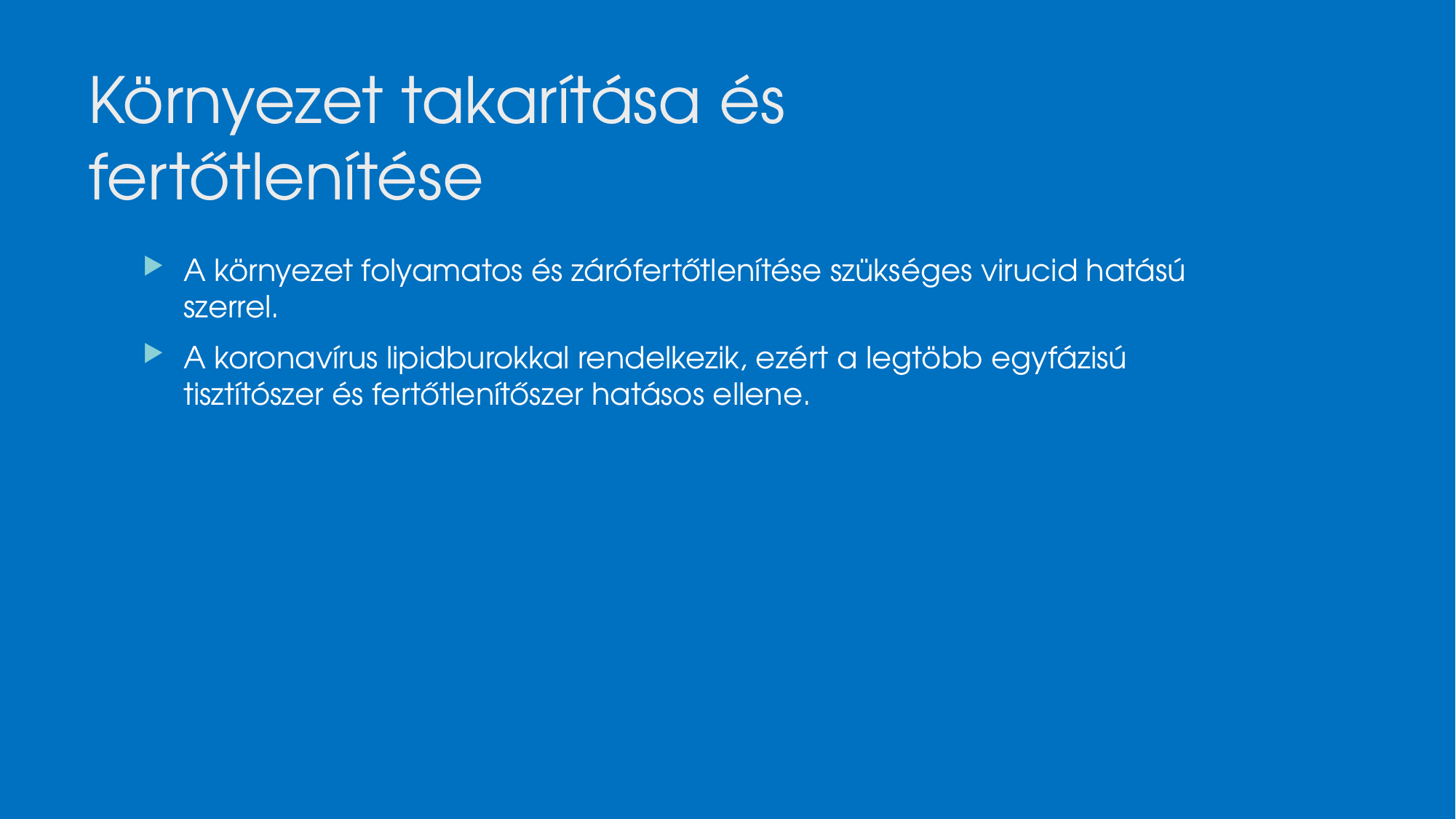

# Környezet takarítása és fertőtlenítése
A környezet folyamatos és zárófertőtlenítése szükséges virucid hatású szerrel.
A koronavírus lipidburokkal rendelkezik, ezért a legtöbb egyfázisú tisztítószer és fertőtlenítőszer hatásos ellene.